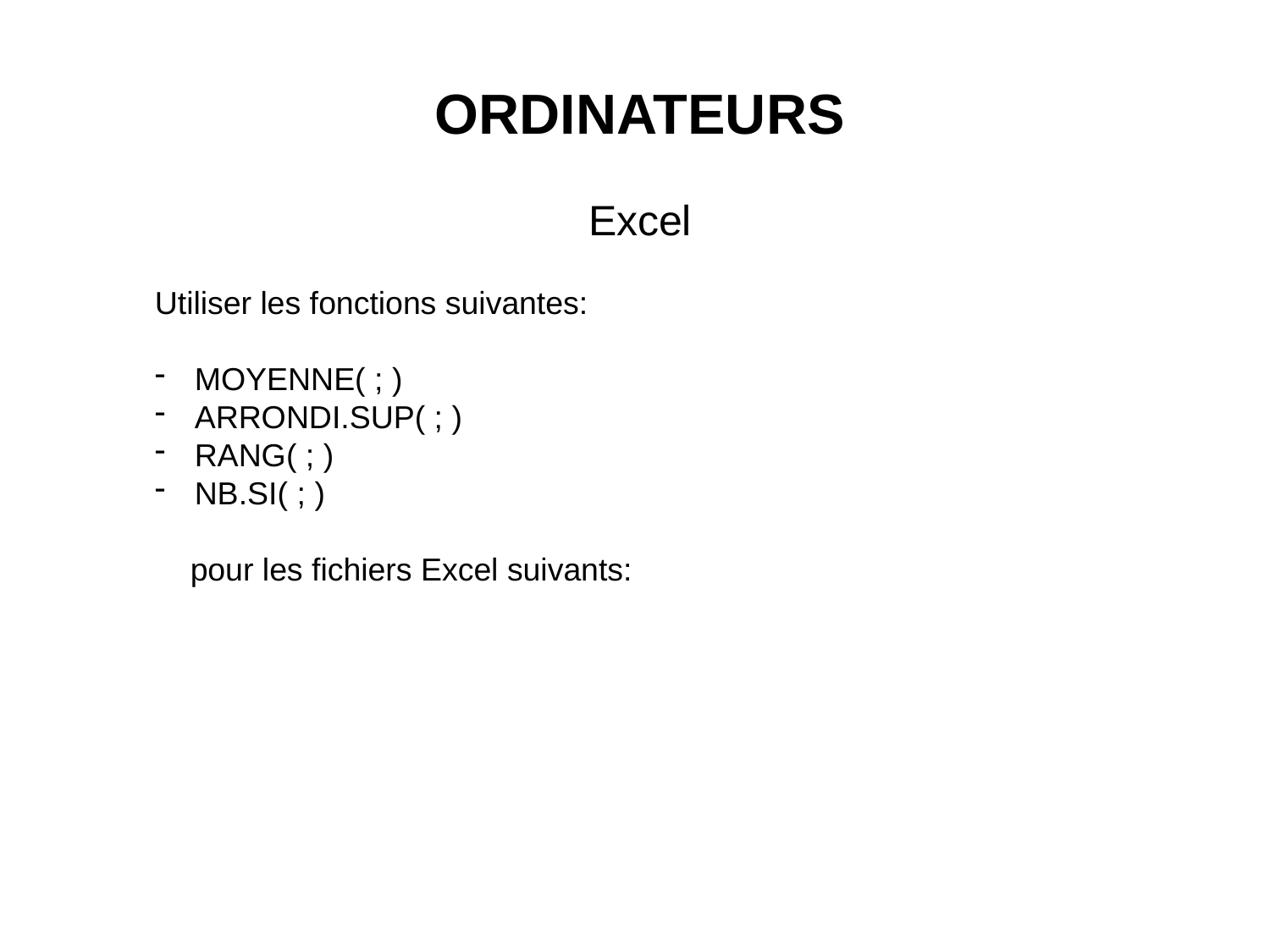

# ORDINATEURS
Excel

Utiliser les fonctions suivantes:

MOYENNE( ; )
ARRONDI.SUP( ; )
RANG( ; )
NB.SI( ; )
    pour les fichiers Excel suivants: